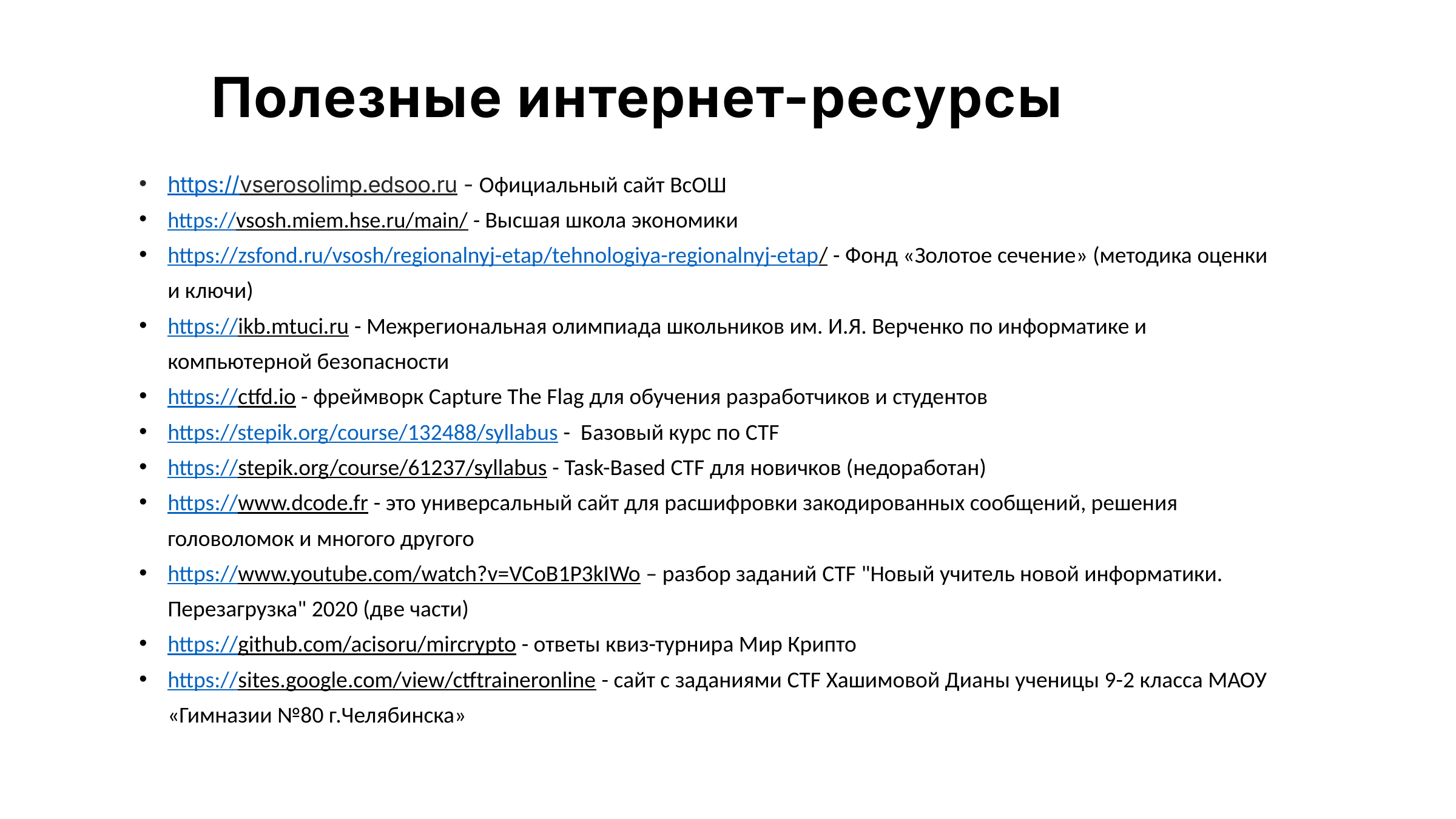

Полезные интернет-ресурсы
https://vserosolimp.edsoo.ru - Официальный сайт ВсОШ
https://vsosh.miem.hse.ru/main/ - Высшая школа экономики
https://zsfond.ru/vsosh/regionalnyj-etap/tehnologiya-regionalnyj-etap/ - Фонд «Золотое сечение» (методика оценки и ключи)
https://ikb.mtuci.ru - Межрегиональная олимпиада школьников им. И.Я. Верченко по информатике и компьютерной безопасности
https://ctfd.io - фреймворк Capture The Flag для обучения разработчиков и студентов
https://stepik.org/course/132488/syllabus -  Базовый курс по CTF
https://stepik.org/course/61237/syllabus - Task-Based CTF для новичков (недоработан)
https://www.dcode.fr - это универсальный сайт для расшифровки закодированных сообщений, решения головоломок и многого другого
https://www.youtube.com/watch?v=VCoB1P3kIWo – разбор заданий CTF "Новый учитель новой информатики. Перезагрузка" 2020 (две части)
https://github.com/acisoru/mircrypto - ответы квиз-турнира Мир Крипто
https://sites.google.com/view/ctftraineronline - сайт с заданиями CTF Хашимовой Дианы ученицы 9-2 класса МАОУ «Гимназии №80 г.Челябинска»